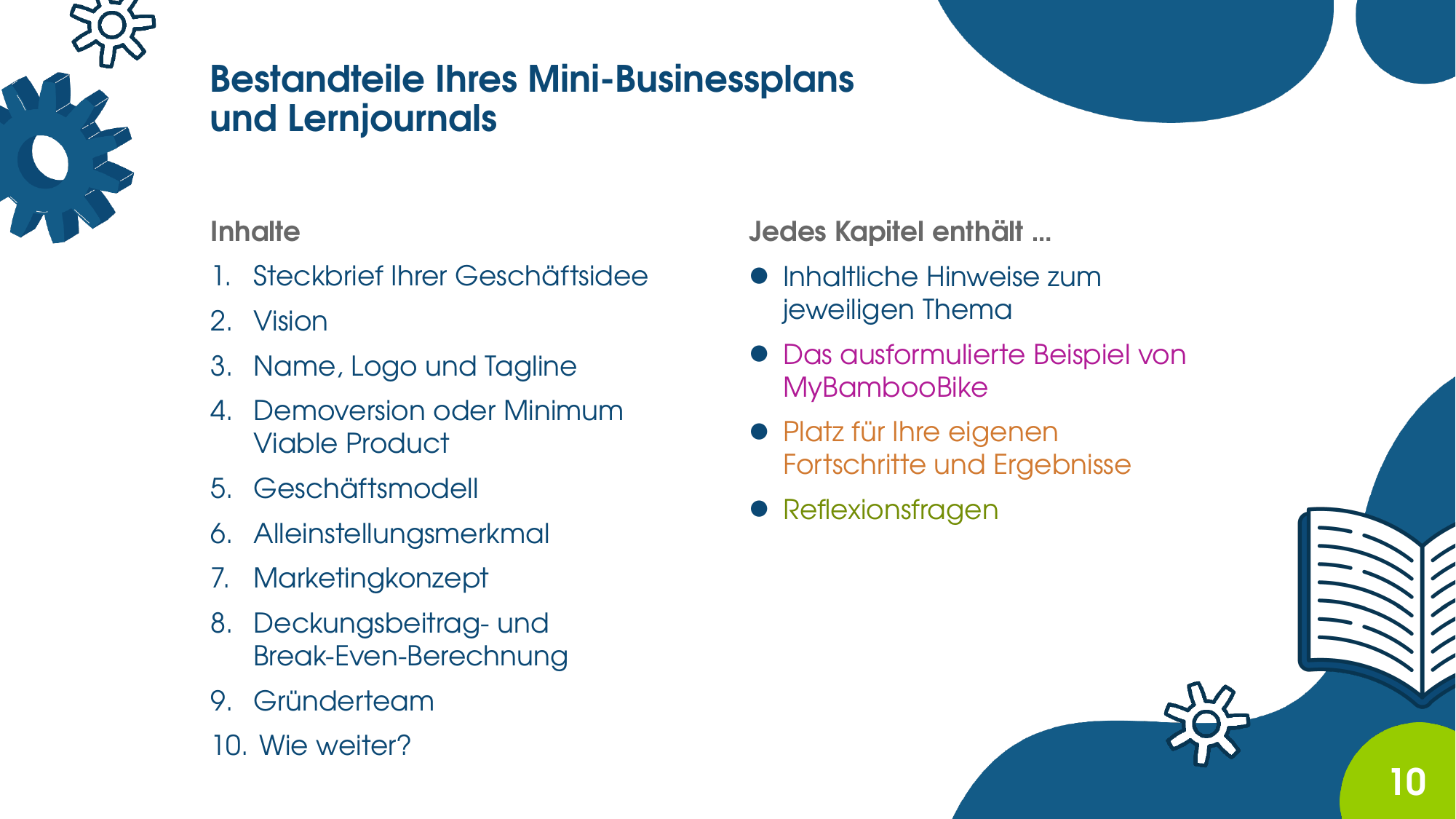

# Bestandteile Ihres Mini-Businessplans und Lernjournals
Inhalte
Steckbrief Ihrer Geschäftsidee
Vision
Name, Logo und Tagline
Demoversion oder Minimum Viable Product
Geschäftsmodell
Alleinstellungsmerkmal
Marketingkonzept
Deckungsbeitrag- und
Break-Even-Berechnung
Gründerteam
 Wie weiter?
Jedes Kapitel enthält …
Inhaltliche Hinweise zum jeweiligen Thema
Das ausformulierte Beispiel von MyBambooBike
Platz für Ihre eigenen Fortschritte und Ergebnisse
Reflexionsfragen
10